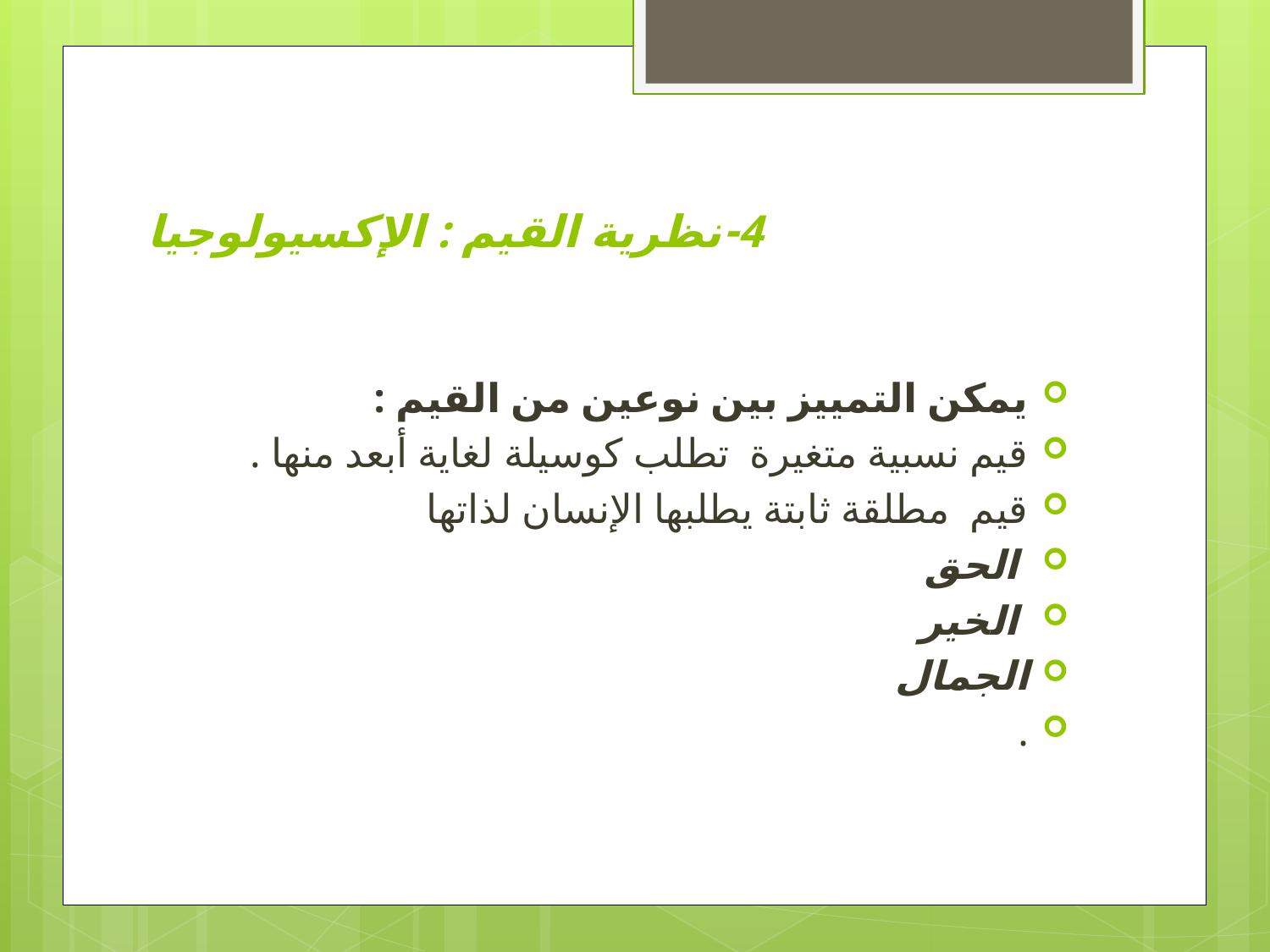

# 4-نظرية القيم : الإكسيولوجيا
يمكن التمييز بين نوعين من القيم :
قيم نسبية متغيرة  تطلب كوسيلة لغاية أبعد منها .
قيم  مطلقة ثابتة يطلبها الإنسان لذاتها
 الحق
 الخير
الجمال
.